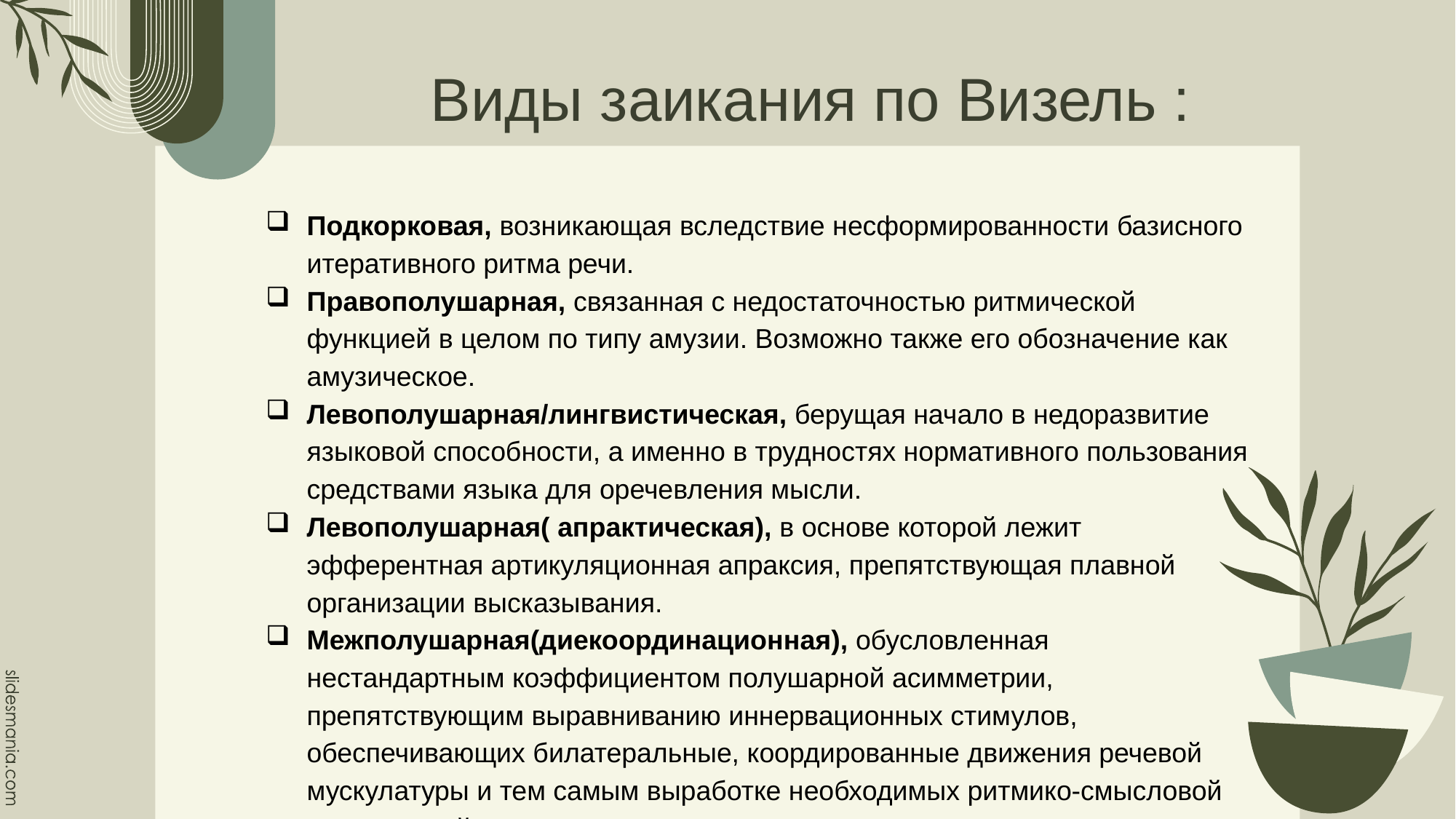

# Виды заикания по Визель :
Подкорковая, возникающая вследствие несформированности базисного итеративного ритма речи.
Правополушарная, связанная с недостаточностью ритмической функцией в целом по типу амузии. Возможно также его обозначение как амузическое.
Левополушарная/лингвистическая, берущая начало в недоразвитие языковой способности, а именно в трудностях нормативного пользования средствами языка для оречевления мысли.
Левополушарная( апрактическая), в основе которой лежит эфферентная артикуляционная апраксия, препятствующая плавной организации высказывания.
Межполушарная(диекоординационная), обусловленная нестандартным коэффициентом полушарной асимметрии, препятствующим выравниванию иннервационных стимулов, обеспечивающих билатеральные, коордированные движения речевой мускулатуры и тем самым выработке необходимых ритмико-смысловой координаций.